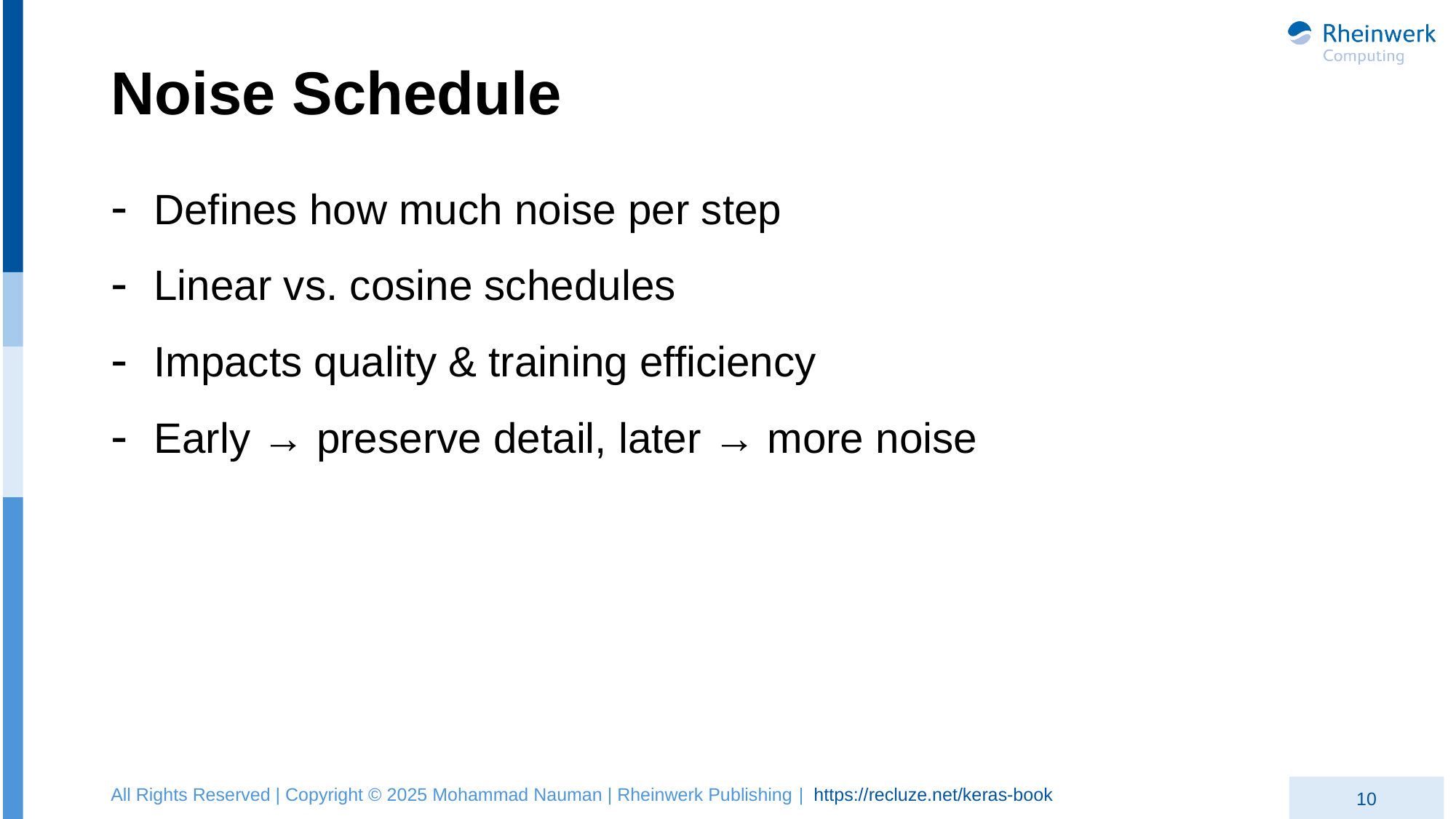

# Noise Schedule
Defines how much noise per step
Linear vs. cosine schedules
Impacts quality & training efficiency
Early → preserve detail, later → more noise